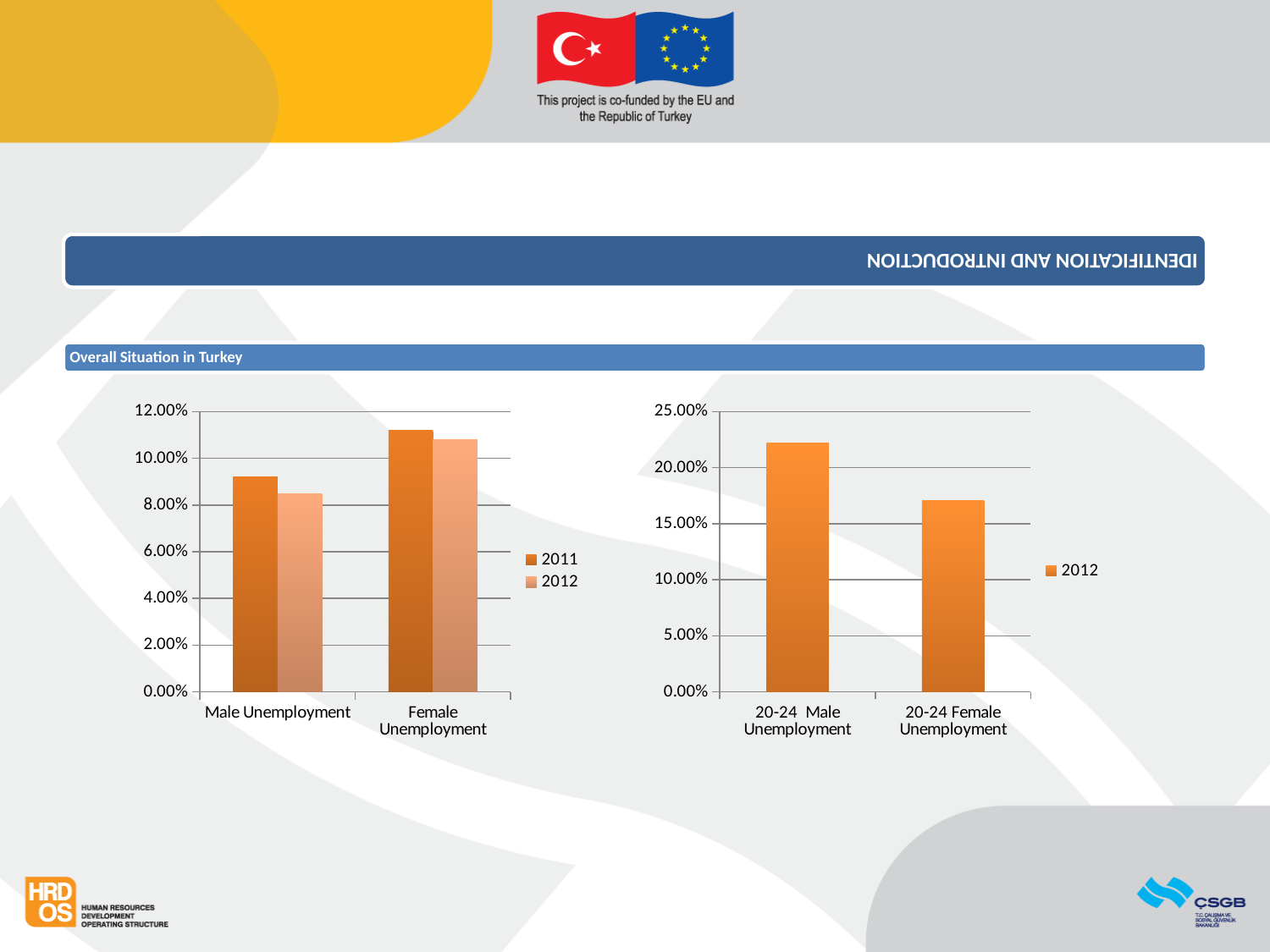

IDENTIFICATION AND INTRODUCTION
Overall Situation in Turkey

### Chart

| Category | 2011 | 2012 |
|---|---|---|
| Male Unemployment | 0.092 | 0.085 |
| Female Unemployment | 0.112 | 0.108 |

### Chart

| Category | 2012 |
|---|---|
| 20-24  Male Unemployment | 0.222 |
| 20-24 Female Unemployment | 0.171 |